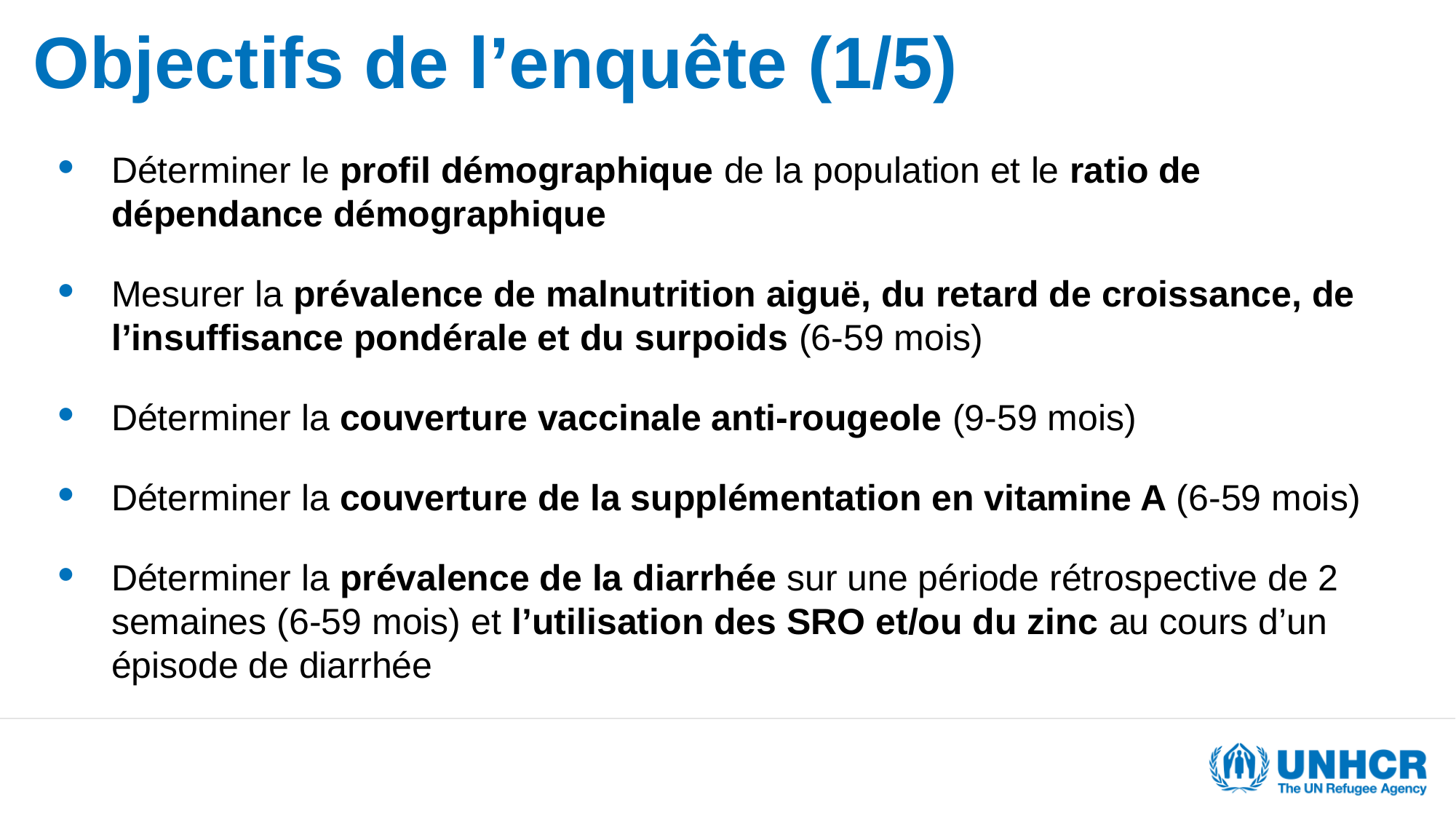

# Objectifs de l’enquête (1/5)
Déterminer le profil démographique de la population et le ratio de dépendance démographique

Mesurer la prévalence de malnutrition aiguë, du retard de croissance, de l’insuffisance pondérale et du surpoids (6-59 mois)

Déterminer la couverture vaccinale anti-rougeole (9-59 mois)

Déterminer la couverture de la supplémentation en vitamine A (6-59 mois)

Déterminer la prévalence de la diarrhée sur une période rétrospective de 2 semaines (6-59 mois) et l’utilisation des SRO et/ou du zinc au cours d’un épisode de diarrhée